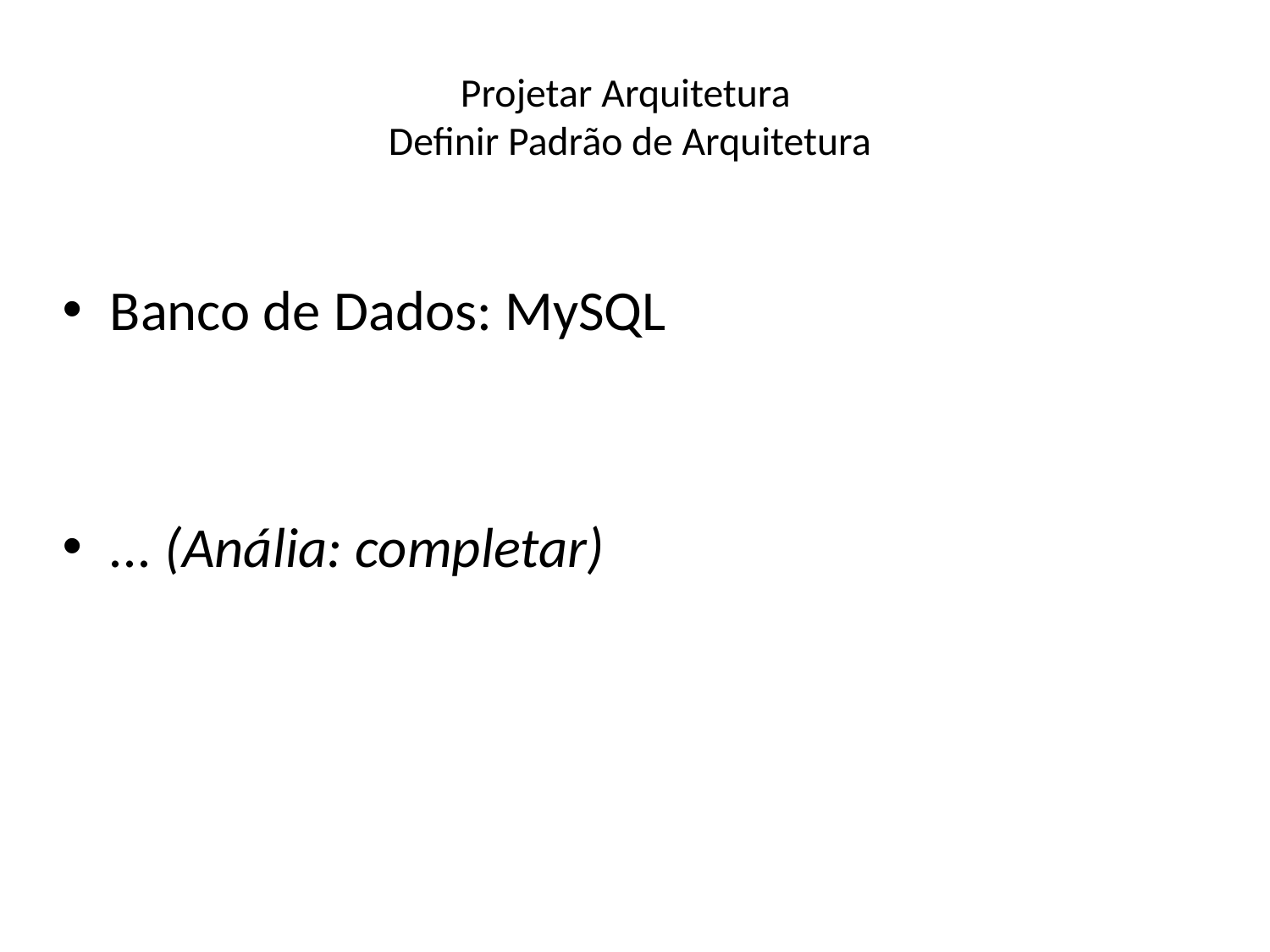

# Projetar Arquitetura Definir Padrão de Arquitetura
Banco de Dados: MySQL

... (Anália: completar)